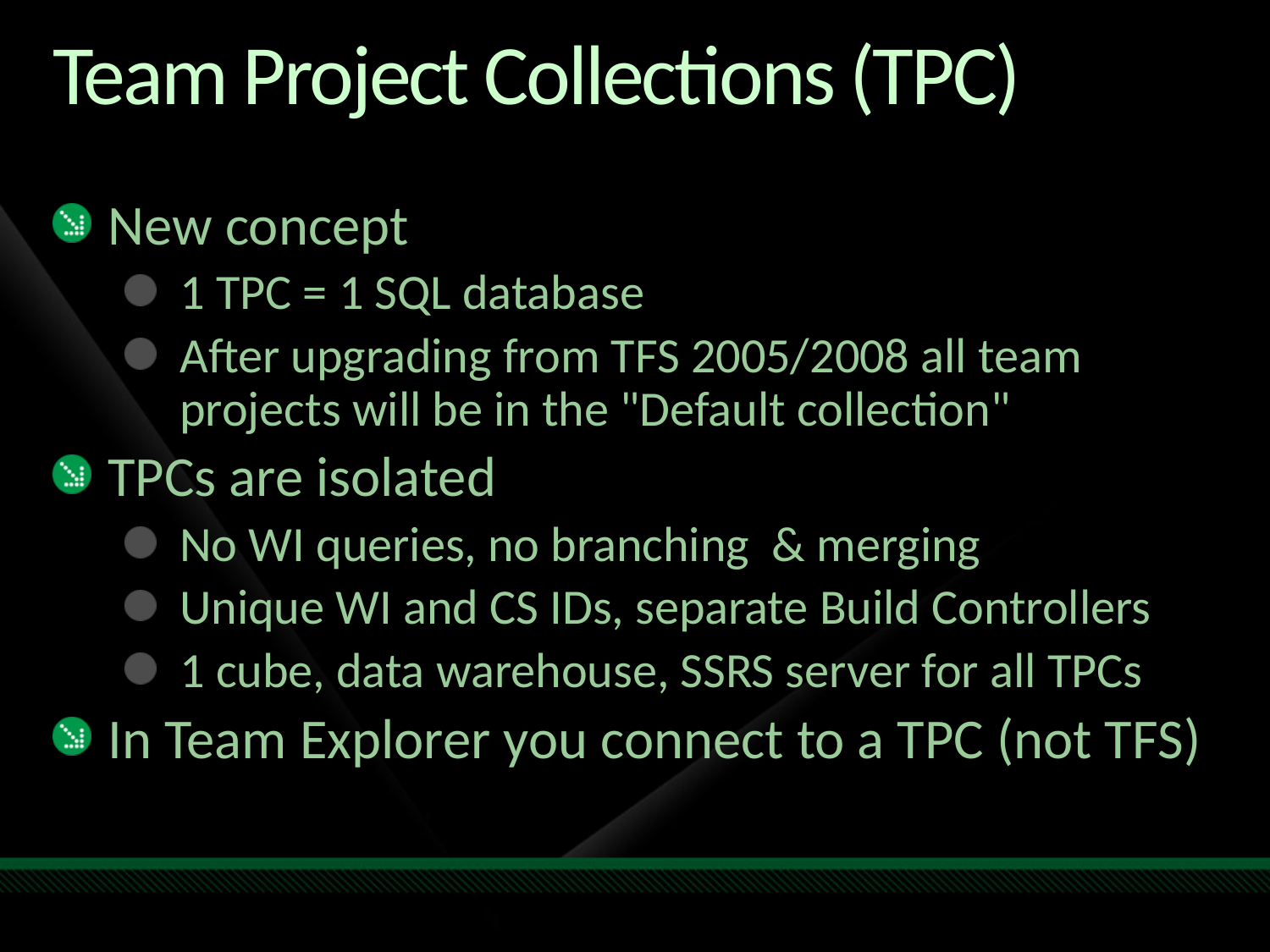

# Team Project Collections (TPC)
New concept
1 TPC = 1 SQL database
After upgrading from TFS 2005/2008 all team projects will be in the "Default collection"
TPCs are isolated
No WI queries, no branching  & merging
Unique WI and CS IDs, separate Build Controllers
1 cube, data warehouse, SSRS server for all TPCs
In Team Explorer you connect to a TPC (not TFS)